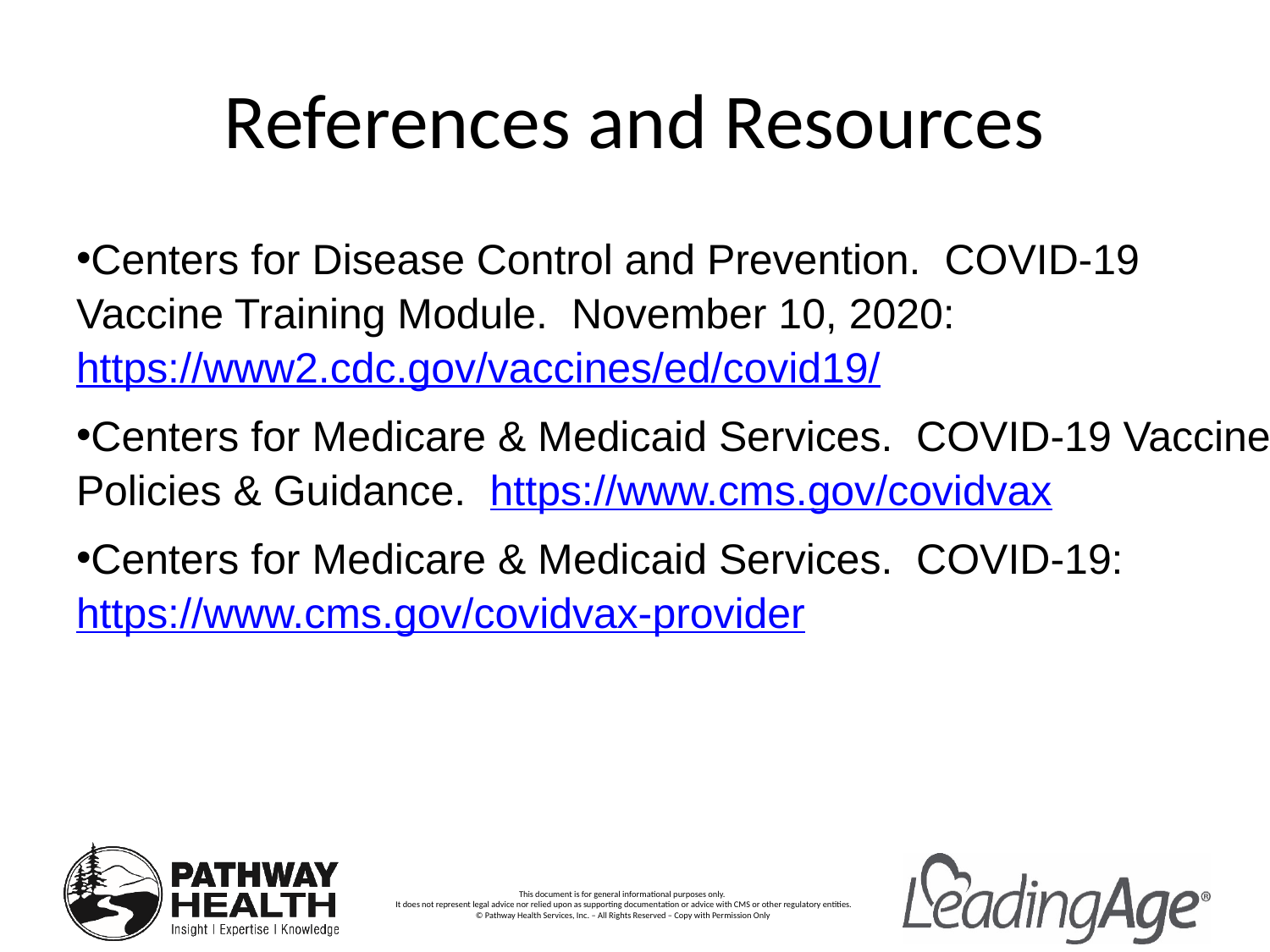

# References and Resources
Centers for Disease Control and Prevention.  COVID-19 Vaccine Training Module.  November 10, 2020:  https://www2.cdc.gov/vaccines/ed/covid19/
Centers for Medicare & Medicaid Services.  COVID-19 Vaccine Policies & Guidance.  https://www.cms.gov/covidvax
Centers for Medicare & Medicaid Services.  COVID-19:  https://www.cms.gov/covidvax-provider